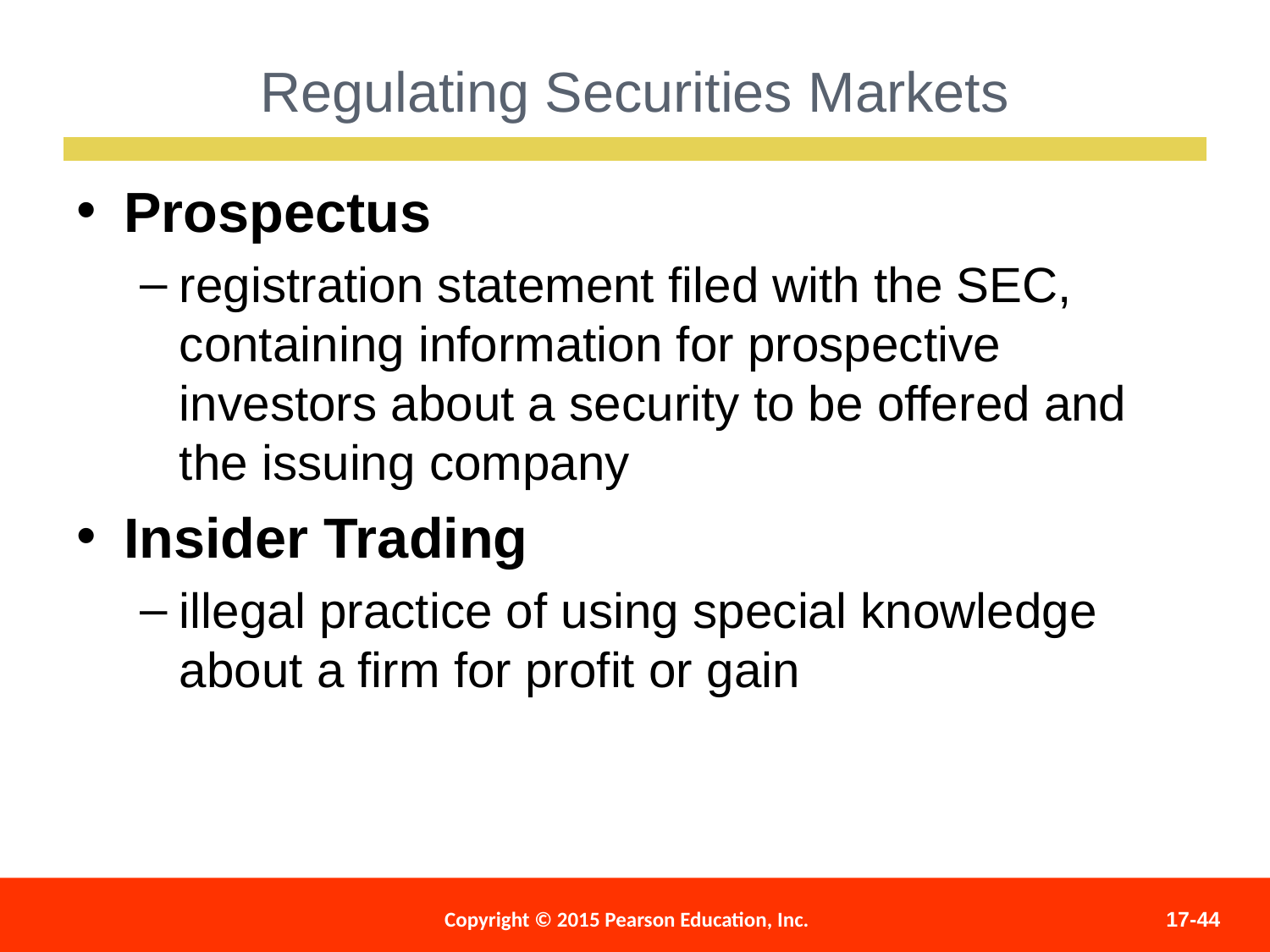

Regulating Securities Markets
Prospectus
registration statement filed with the SEC, containing information for prospective investors about a security to be offered and the issuing company
Insider Trading
illegal practice of using special knowledge about a firm for profit or gain